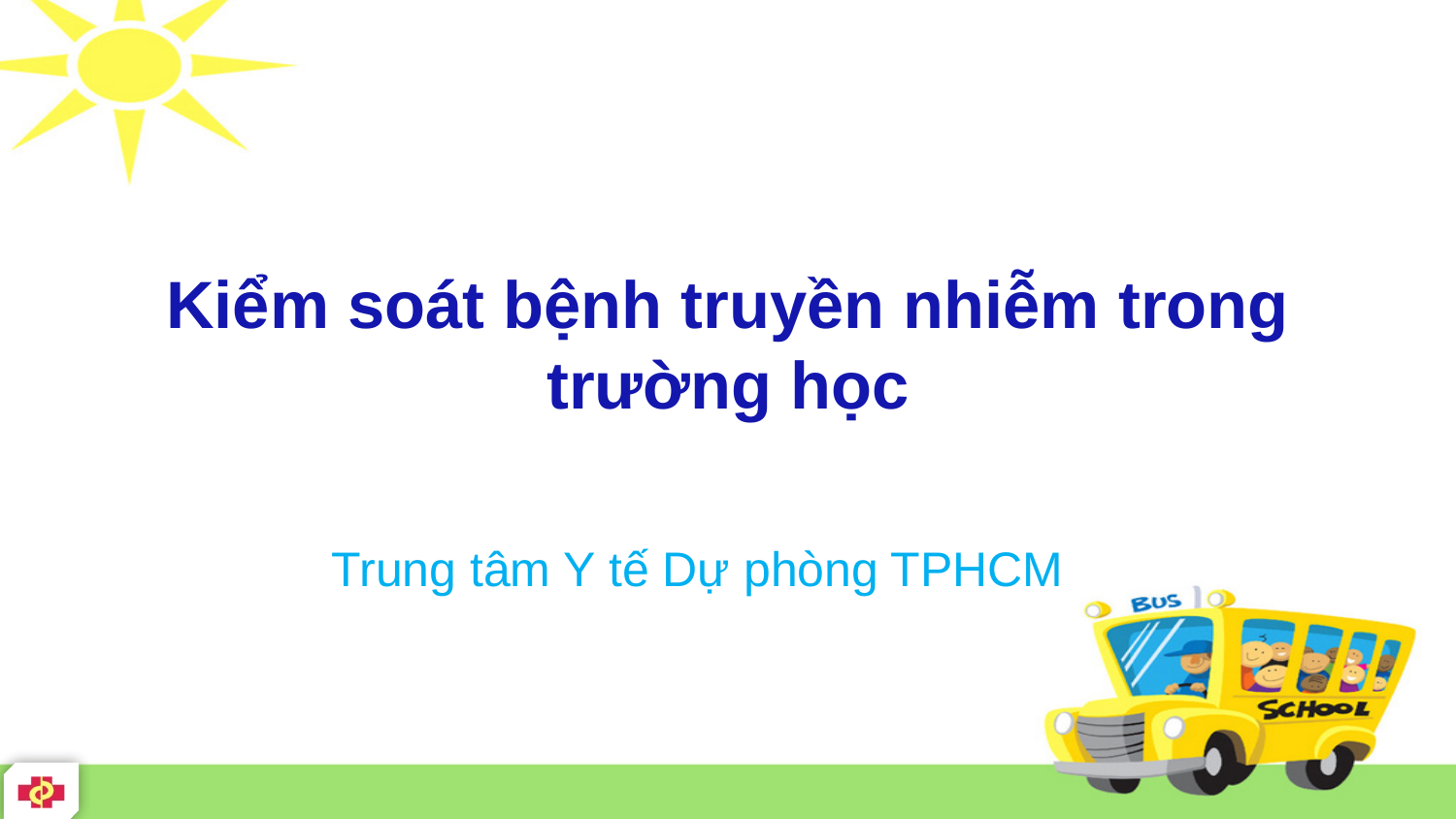

# Kiểm soát bệnh truyền nhiễm trong trường học
Trung tâm Y tế Dự phòng TPHCM